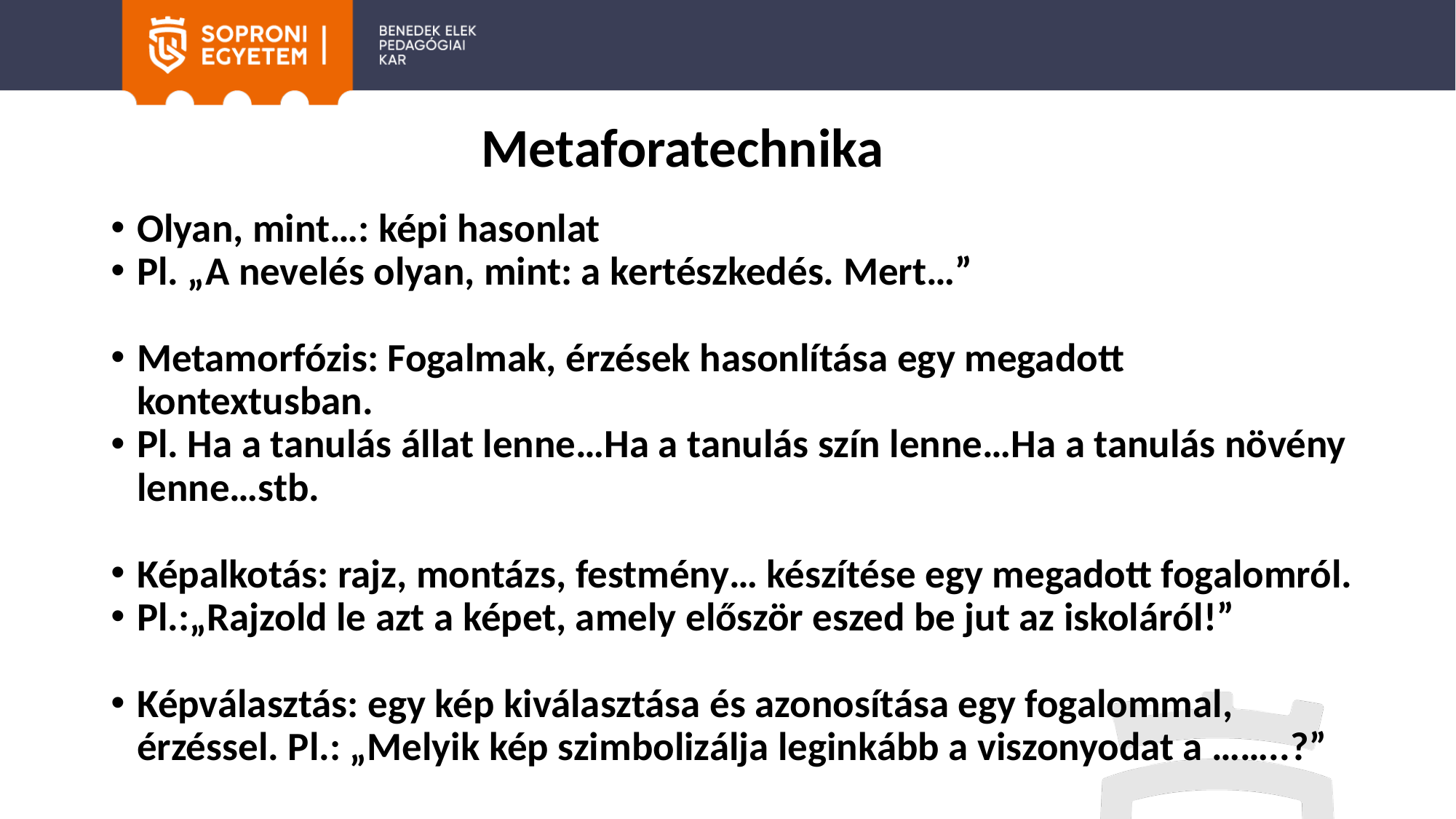

# Metaforatechnika
Olyan, mint…: képi hasonlat
Pl. „A nevelés olyan, mint: a kertészkedés. Mert…”

Metamorfózis: Fogalmak, érzések hasonlítása egy megadott kontextusban.
Pl. Ha a tanulás állat lenne…Ha a tanulás szín lenne…Ha a tanulás növény lenne…stb.

Képalkotás: rajz, montázs, festmény… készítése egy megadott fogalomról.
Pl.:„Rajzold le azt a képet, amely először eszed be jut az iskoláról!”

Képválasztás: egy kép kiválasztása és azonosítása egy fogalommal, érzéssel. Pl.: „Melyik kép szimbolizálja leginkább a viszonyodat a ……..?”